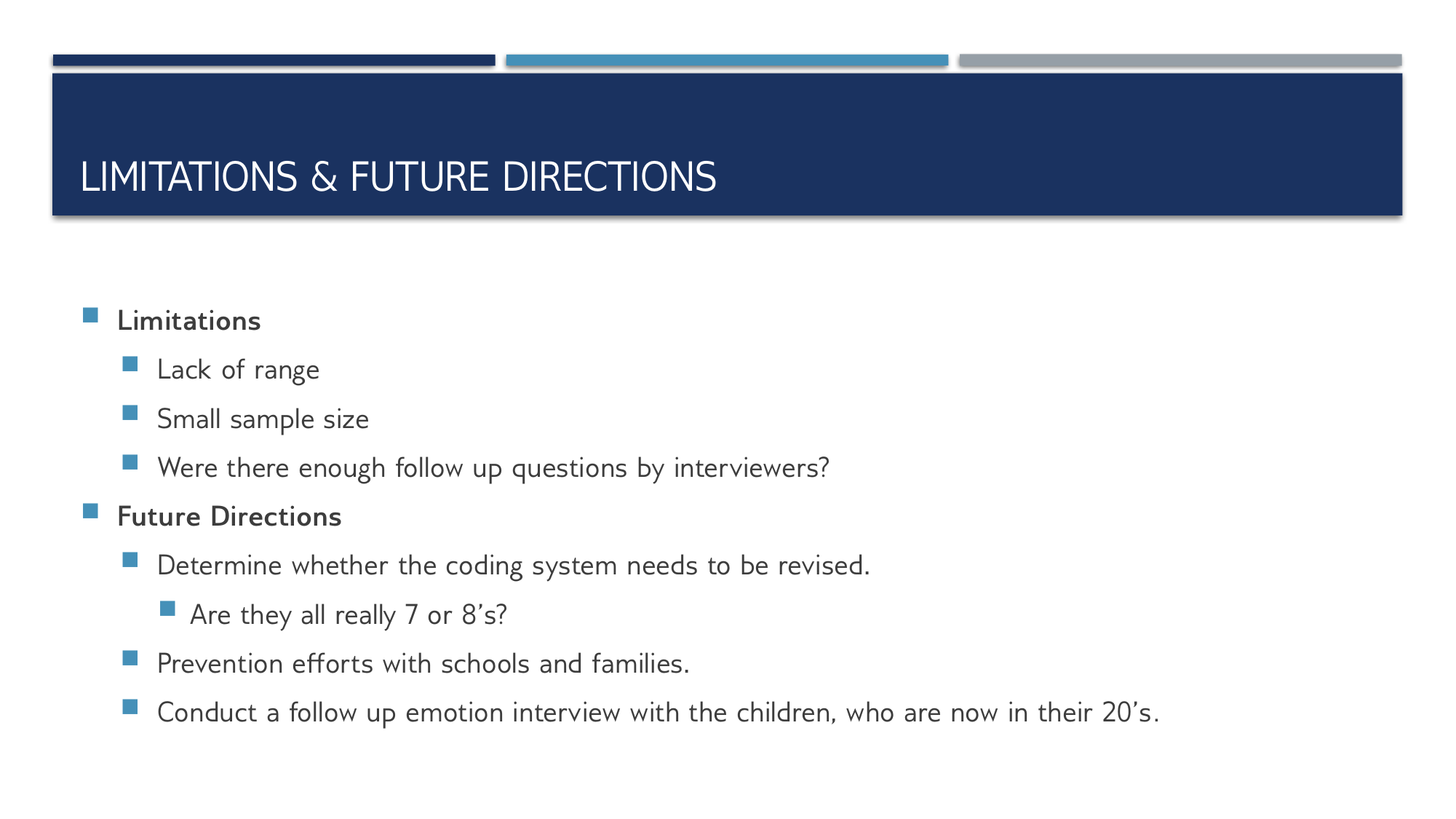

# Limitations & Future directions
Limitations
Lack of range
Small sample size
Were there enough follow up questions by interviewers?
Future Directions
Determine whether the coding system needs to be revised.
Are they all really 7 or 8’s?
Prevention efforts with schools and families.
Conduct a follow up emotion interview with the children, who are now in their 20’s.